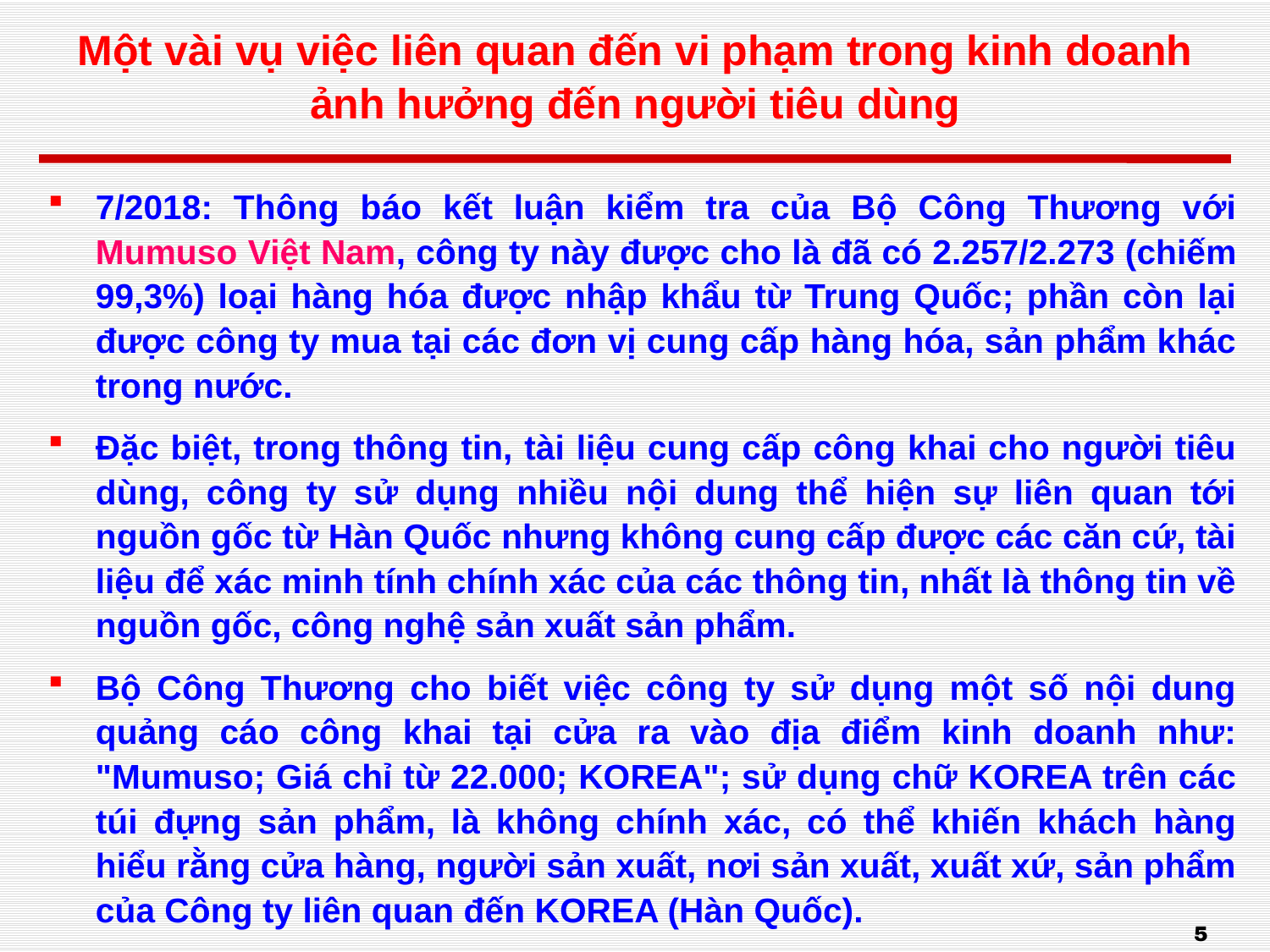

# Một vài vụ việc liên quan đến vi phạm trong kinh doanh ảnh hưởng đến người tiêu dùng
7/2018: Thông báo kết luận kiểm tra của Bộ Công Thương với Mumuso Việt Nam, công ty này được cho là đã có 2.257/2.273 (chiếm 99,3%) loại hàng hóa được nhập khẩu từ Trung Quốc; phần còn lại được công ty mua tại các đơn vị cung cấp hàng hóa, sản phẩm khác trong nước.
Đặc biệt, trong thông tin, tài liệu cung cấp công khai cho người tiêu dùng, công ty sử dụng nhiều nội dung thể hiện sự liên quan tới nguồn gốc từ Hàn Quốc nhưng không cung cấp được các căn cứ, tài liệu để xác minh tính chính xác của các thông tin, nhất là thông tin về nguồn gốc, công nghệ sản xuất sản phẩm.
Bộ Công Thương cho biết việc công ty sử dụng một số nội dung quảng cáo công khai tại cửa ra vào địa điểm kinh doanh như: "Mumuso; Giá chỉ từ 22.000; KOREA"; sử dụng chữ KOREA trên các túi đựng sản phẩm, là không chính xác, có thể khiến khách hàng hiểu rằng cửa hàng, người sản xuất, nơi sản xuất, xuất xứ, sản phẩm của Công ty liên quan đến KOREA (Hàn Quốc).